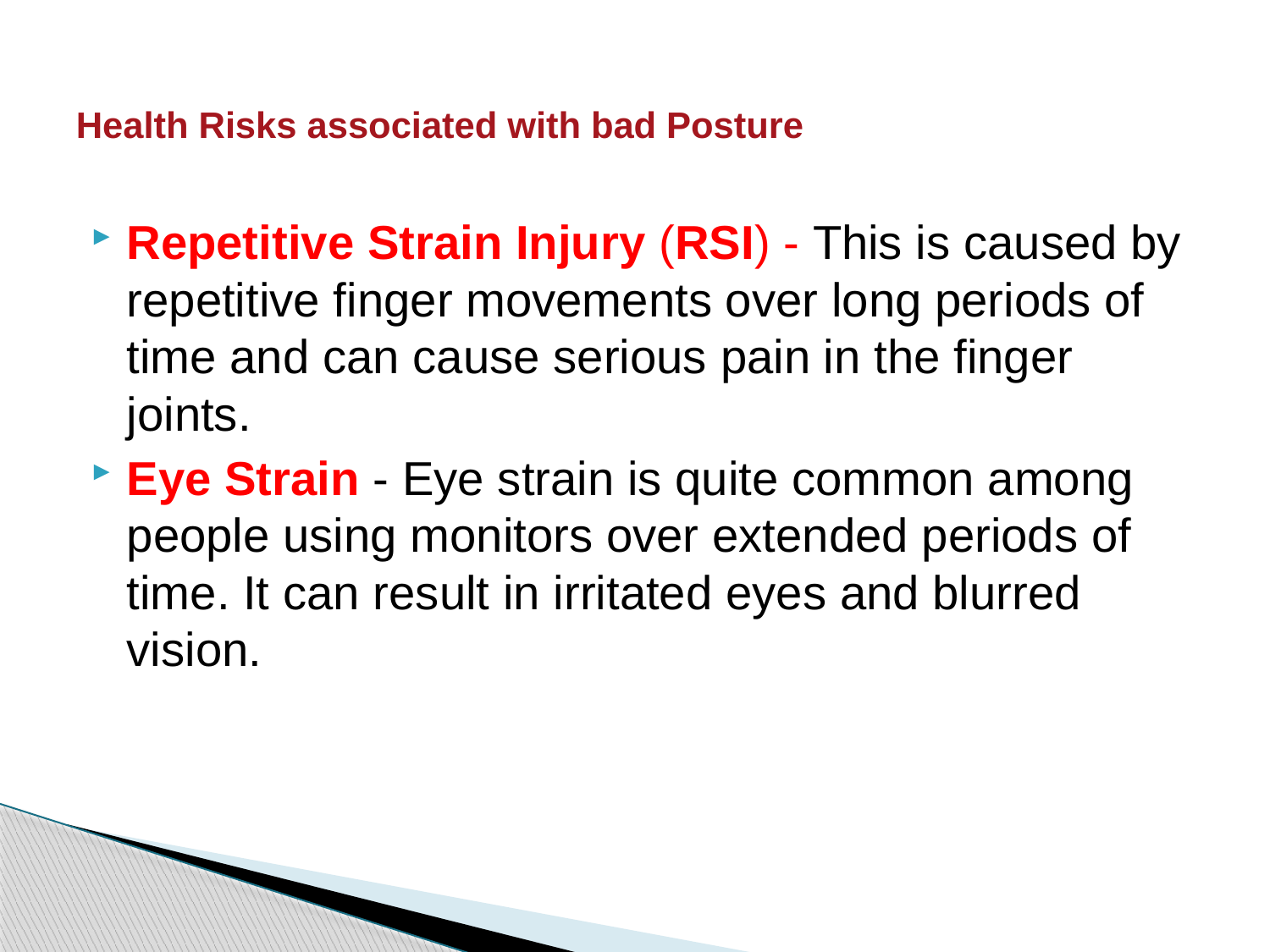

# Health Risks associated with bad Posture
Repetitive Strain Injury (RSI) - This is caused by repetitive finger movements over long periods of time and can cause serious pain in the finger joints.
Eye Strain - Eye strain is quite common among people using monitors over extended periods of time. It can result in irritated eyes and blurred vision.